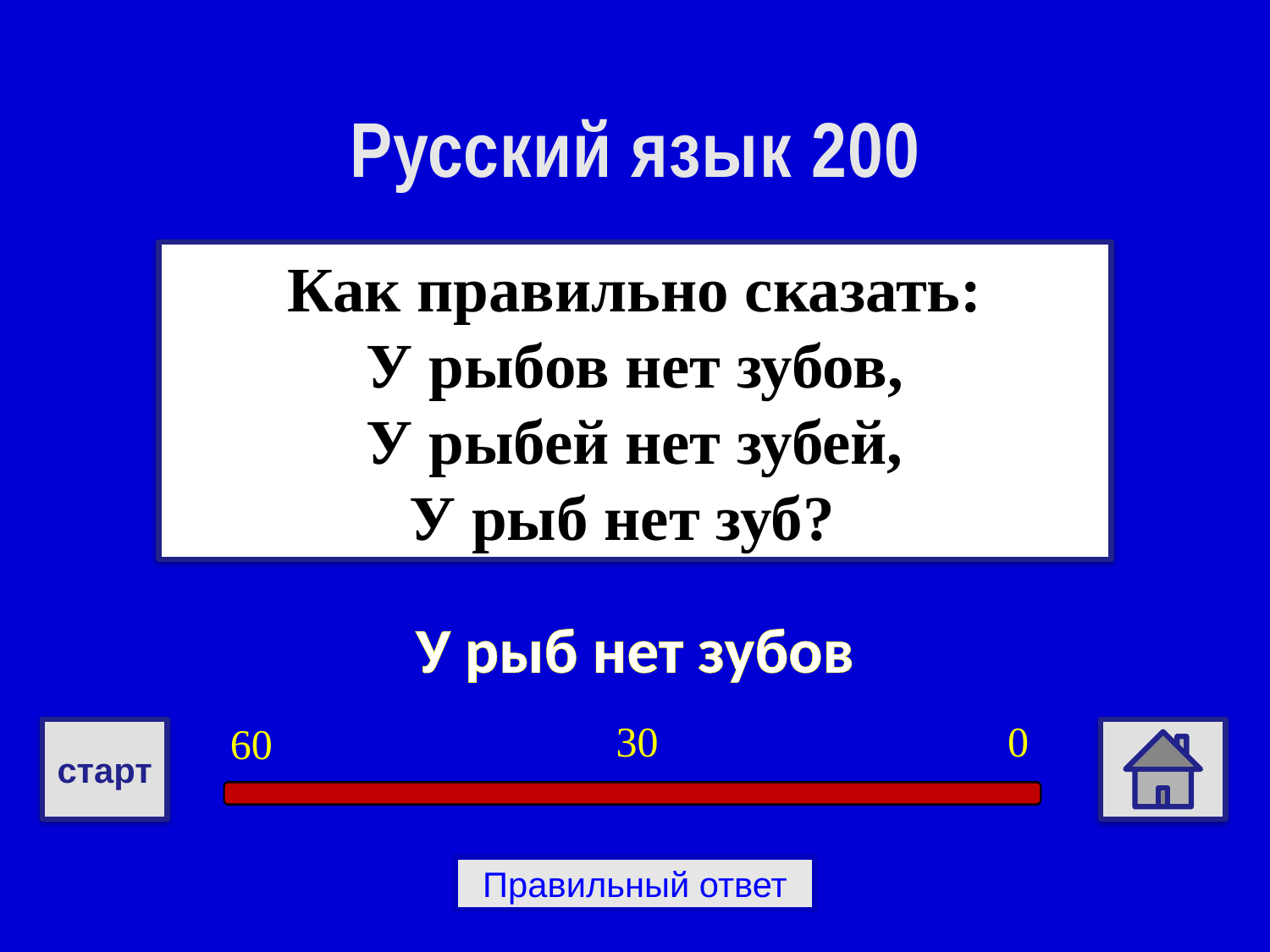

Русский язык 200
Как правильно сказать:
У рыбов нет зубов,
У рыбей нет зубей,
               У рыб нет зуб?
У рыб нет зубов
30
0
60
старт

Правильный ответ